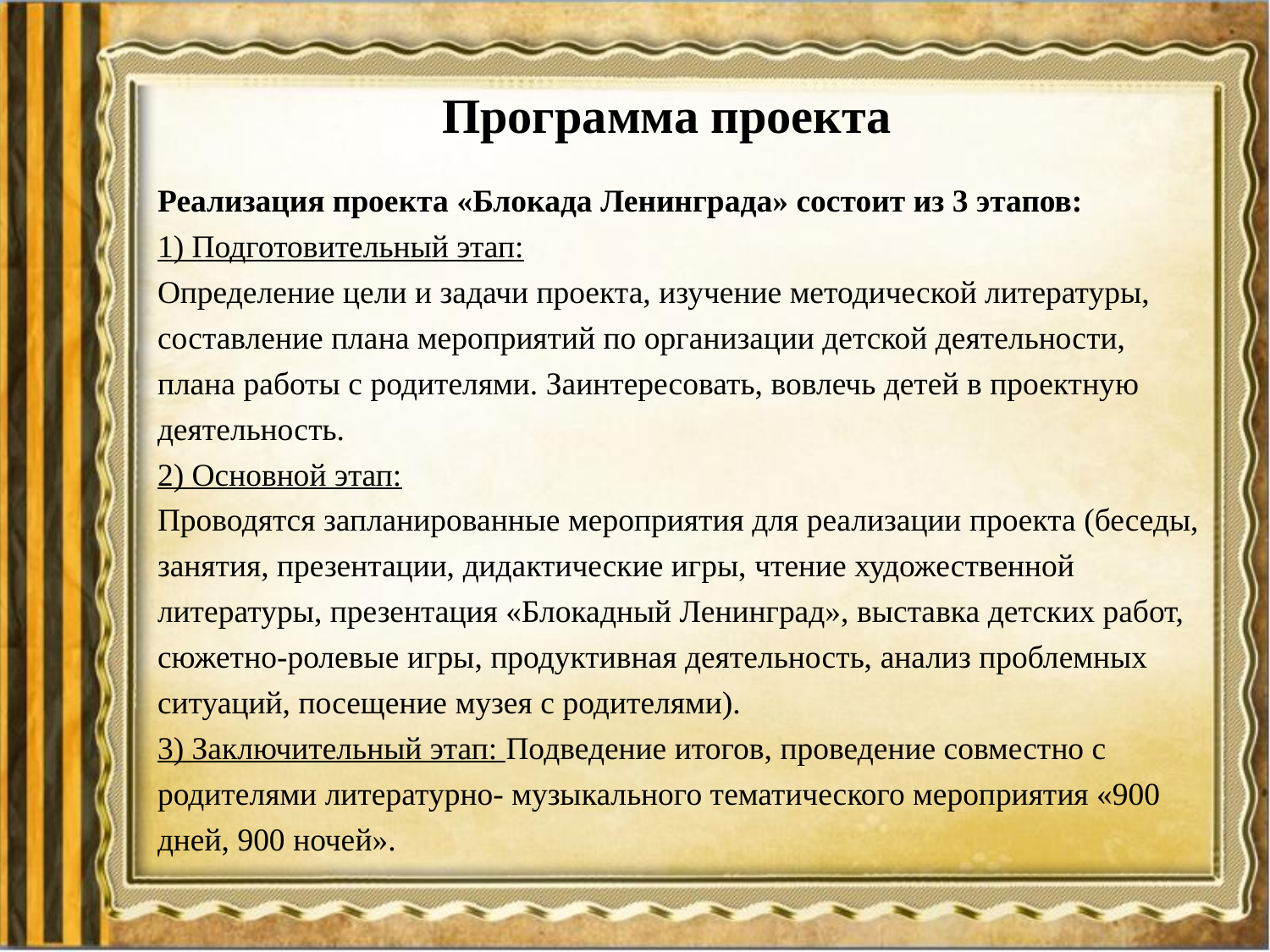

# Программа проекта
Реализация проекта «Блокада Ленинграда» состоит из 3 этапов:
1) Подготовительный этап:
Определение цели и задачи проекта, изучение методической литературы, составление плана мероприятий по организации детской деятельности, плана работы с родителями. Заинтересовать, вовлечь детей в проектную деятельность.
2) Основной этап:
Проводятся запланированные мероприятия для реализации проекта (беседы, занятия, презентации, дидактические игры, чтение художественной литературы, презентация «Блокадный Ленинград», выставка детских работ, сюжетно-ролевые игры, продуктивная деятельность, анализ проблемных ситуаций, посещение музея с родителями).
3) Заключительный этап: Подведение итогов, проведение совместно с родителями литературно- музыкального тематического мероприятия «900 дней, 900 ночей».